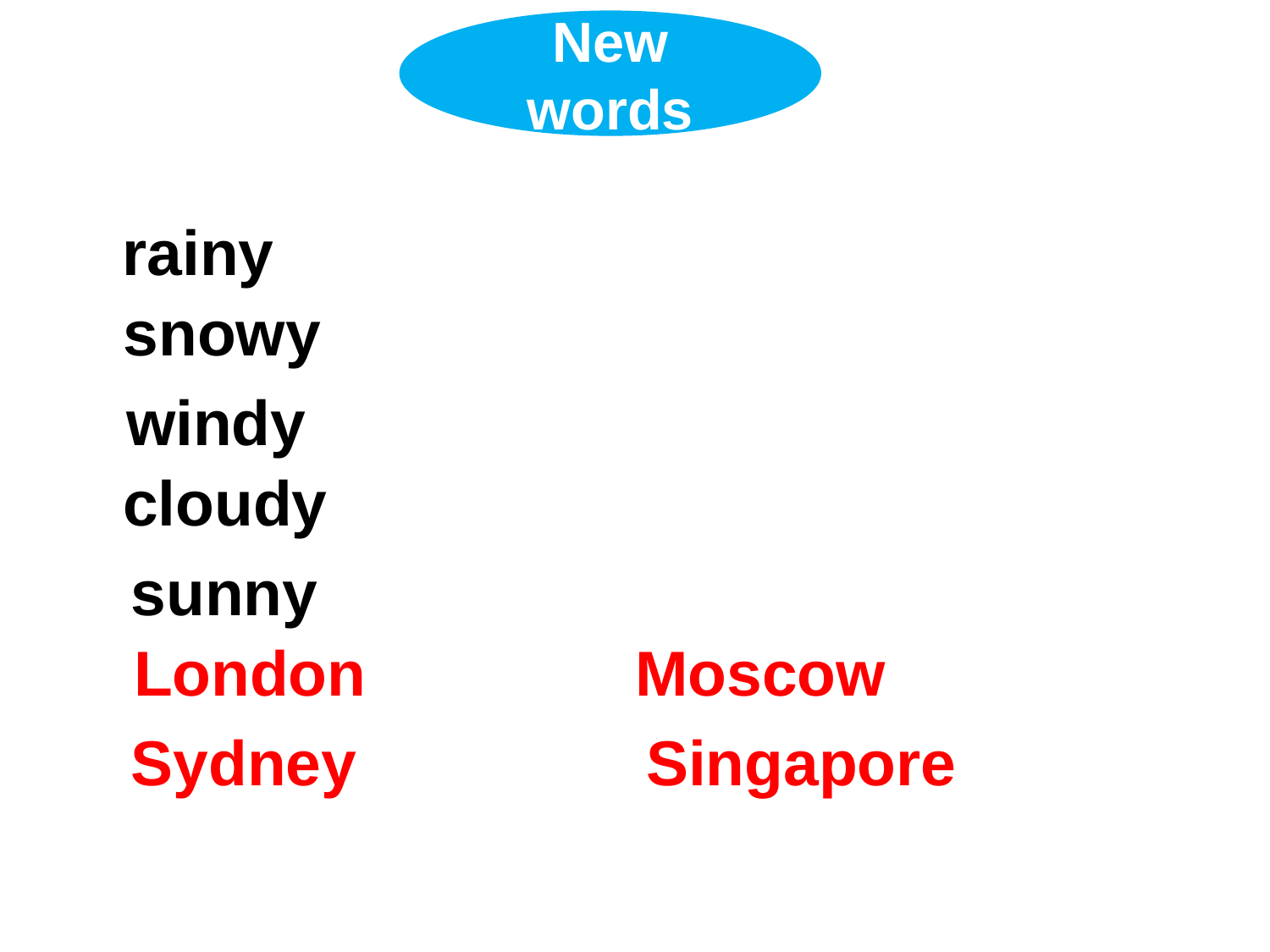

New words
rainy
snowy
windy
cloudy
sunny
Moscow
London
Sydney
Singapore